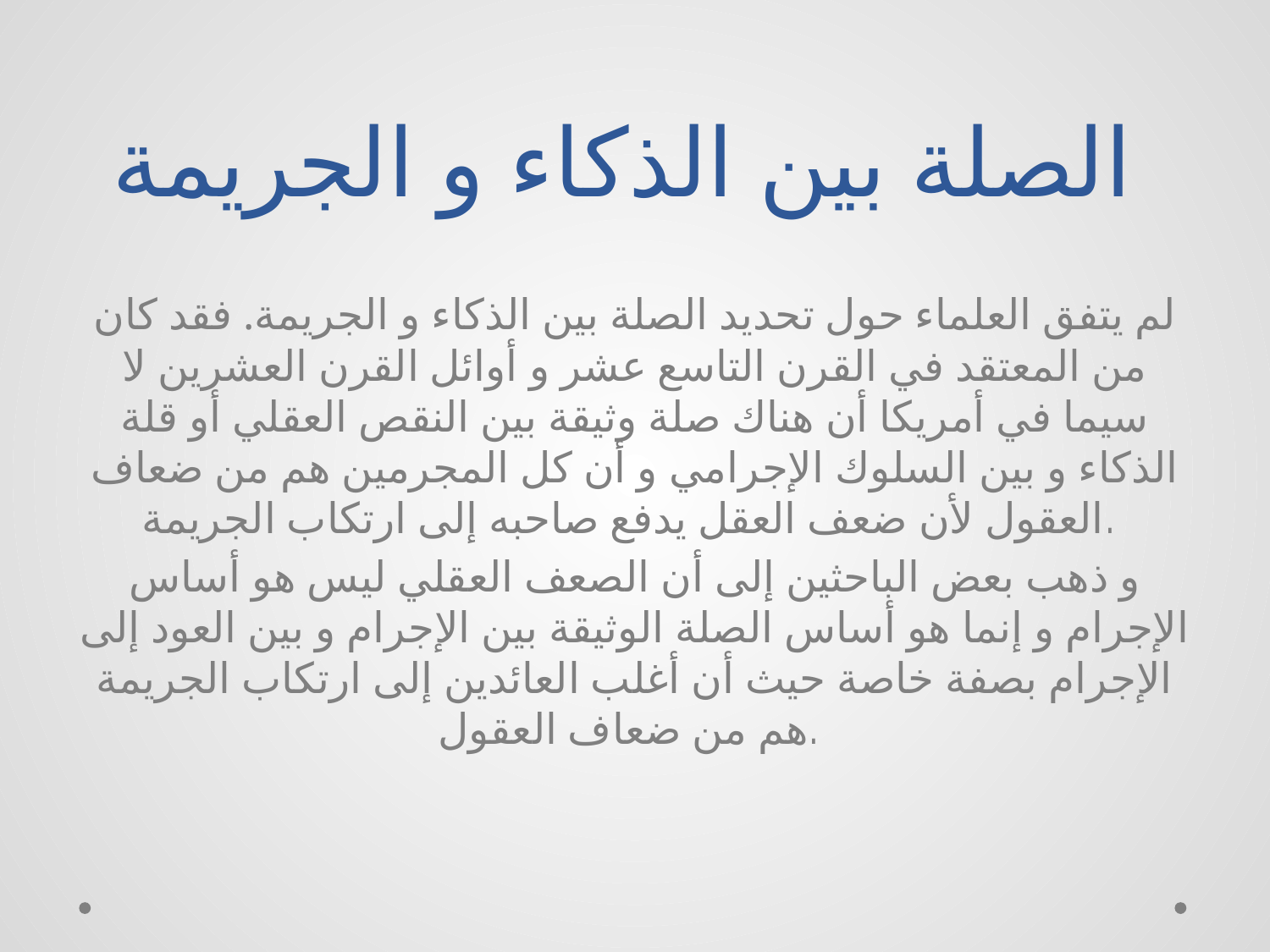

# الصلة بين الذكاء و الجريمة

لم يتفق العلماء حول تحديد الصلة بين الذكاء و الجريمة. فقد كان من المعتقد في القرن التاسع عشر و أوائل القرن العشرين لا سيما في أمريكا أن هناك صلة وثيقة بين النقص العقلي أو قلة الذكاء و بين السلوك الإجرامي و أن كل المجرمين هم من ضعاف العقول لأن ضعف العقل يدفع صاحبه إلى ارتكاب الجريمة.
و ذهب بعض الباحثين إلى أن الصعف العقلي ليس هو أساس الإجرام و إنما هو أساس الصلة الوثيقة بين الإجرام و بين العود إلى الإجرام بصفة خاصة حيث أن أغلب العائدين إلى ارتكاب الجريمة هم من ضعاف العقول.